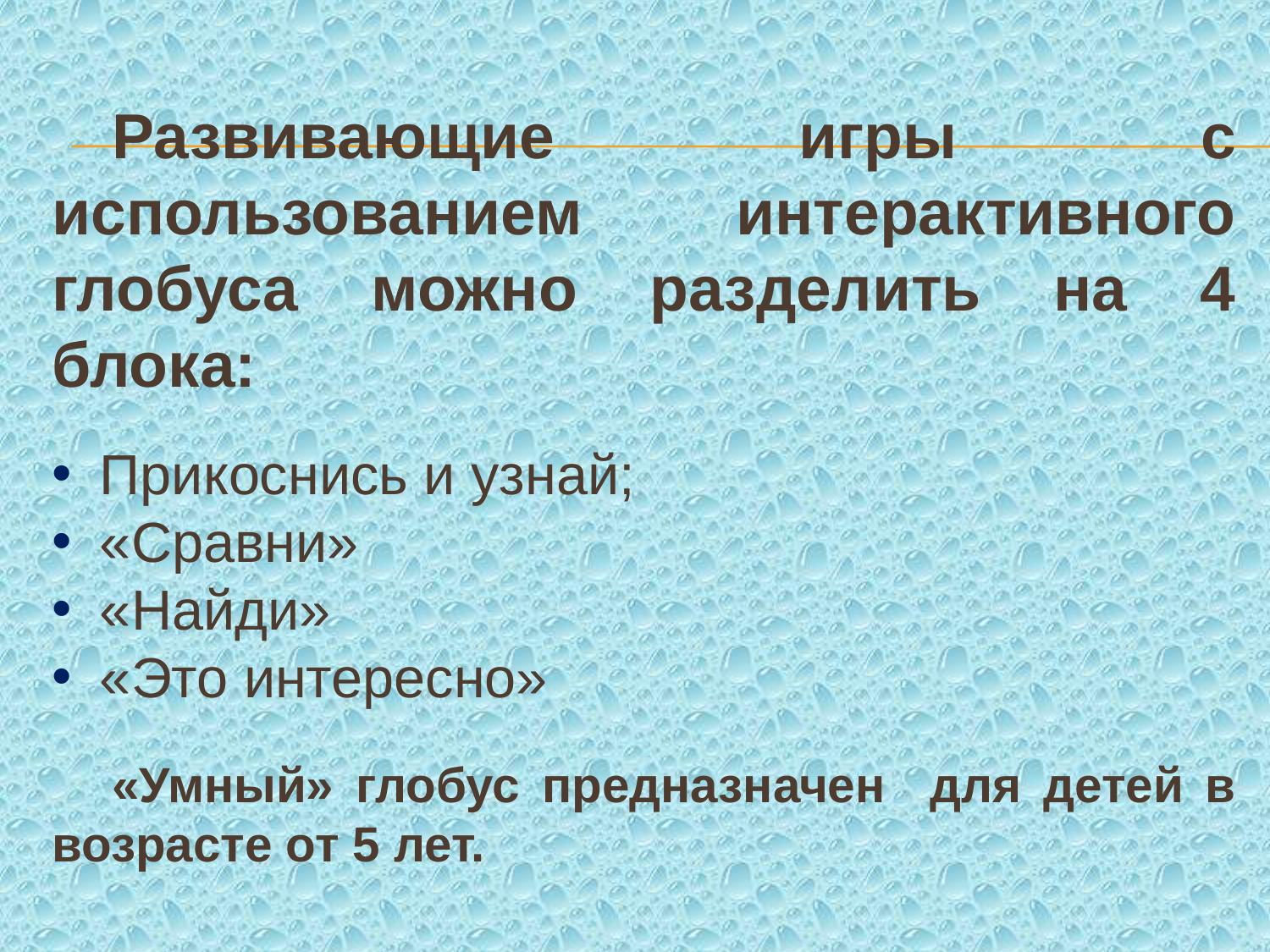

Развивающие игры с использованием интерактивного глобуса можно разделить на 4 блока:

Прикоснись и узнай;
«Сравни»
«Найди»
«Это интересно»

«Умный» глобус предназначен  для детей в возрасте от 5 лет.